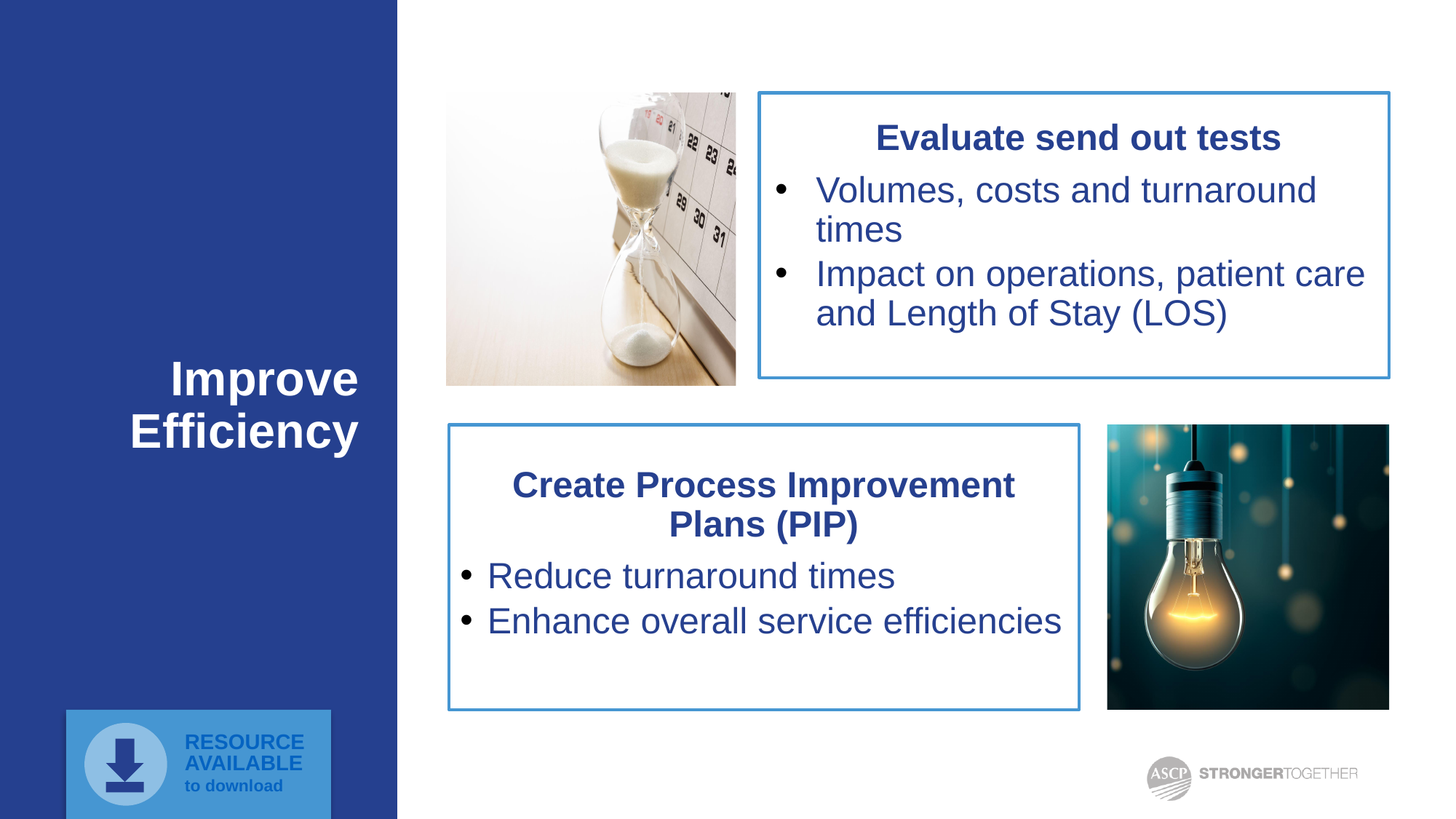

Evaluate send out tests
Volumes, costs and turnaround times
Impact on operations, patient care and Length of Stay (LOS)

Create Process Improvement Plans (PIP)
Reduce turnaround times
Enhance overall service efficiencies
# Improve Efficiency

RESOURCE AVAILABLE
to download